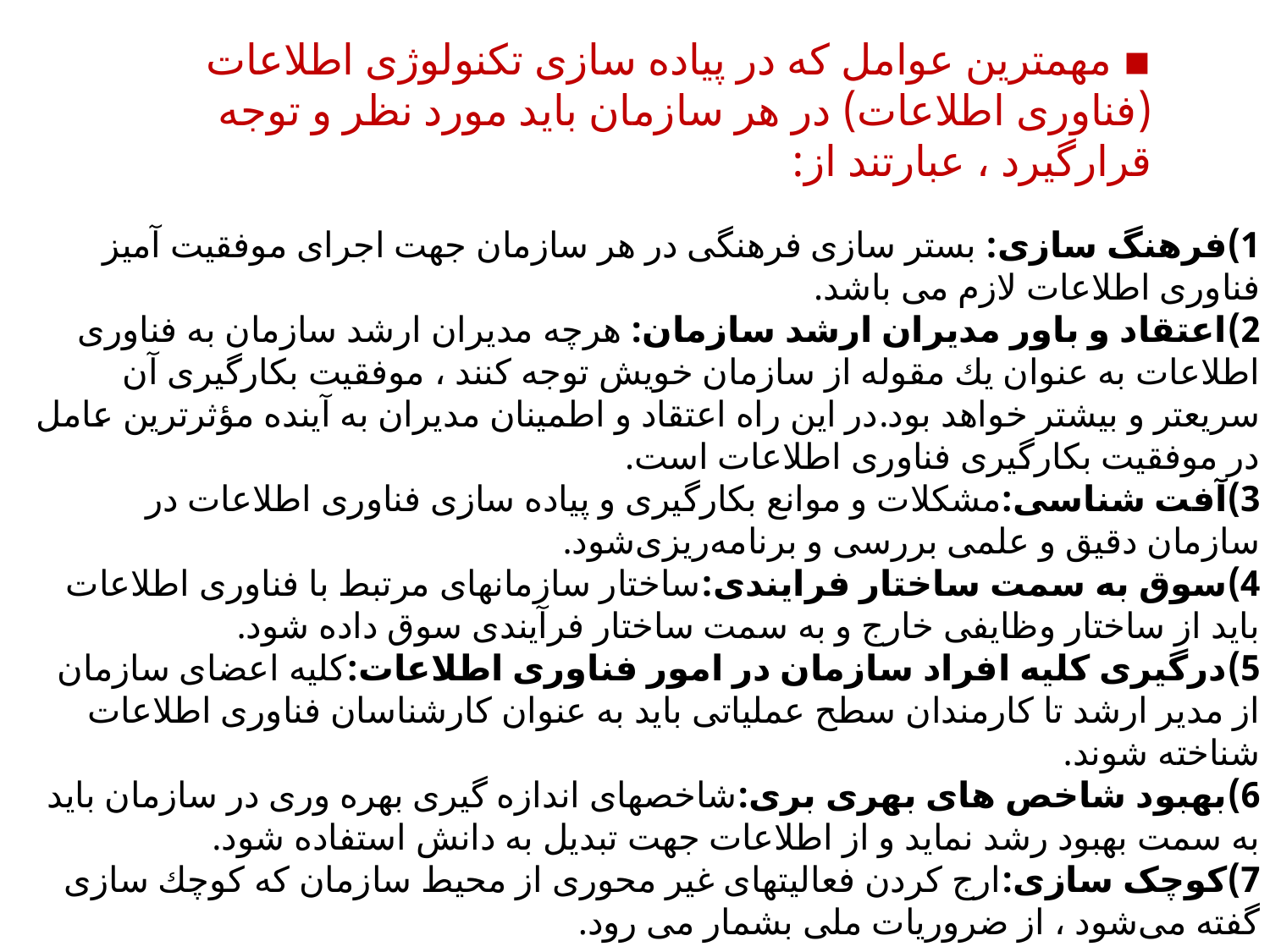

▪ مهمترین عوامل كه در پیاده سازی تكنولوژی اطلاعات (فناوری اطلاعات) در هر سازمان باید مورد نظر و توجه قرارگیرد ، عبارتند از:
1)فرهنگ سازی: بستر سازی فرهنگی در هر سازمان جهت اجرای موفقیت آمیز فناوری اطلاعات لازم می باشد. 
2)اعتقاد و باور مدیران ارشد سازمان: هرچه مدیران ارشد سازمان به فناوری اطلاعات به عنوان یك مقوله از سازمان خویش توجه كنند ، موفقیت بكارگیری آن سریعتر و بیشتر خواهد بود.در این راه اعتقاد و اطمینان مدیران به آینده مؤثرترین عامل در موفقیت بكارگیری فناوری اطلاعات است. 
3)آفت شناسی:مشكلات و موانع بكارگیری و پیاده سازی فناوری اطلاعات در سازمان دقیق و علمی بررسی و برنامه‌ریزی‌شود. 
4)سوق به سمت ساختار فرایندی:ساختار سازمانهای مرتبط با فناوری اطلاعات باید از ساختار وظایفی خارج و به سمت ساختار فرآیندی سوق داده شود. 
5)درگیری کلیه افراد سازمان در امور فناوری اطلاعات:كلیه اعضای سازمان از مدیر ارشد تا كارمندان سطح عملیاتی باید به عنوان كارشناسان فناوری اطلاعات شناخته شوند. 
6)بهبود شاخص های بهری بری:شاخصهای اندازه گیری بهره وری در سازمان باید به سمت بهبود رشد نماید و از اطلاعات جهت تبدیل به دانش استفاده شود. 
7)کوچک سازی:ارج كردن فعالیتهای غیر محوری از محیط سازمان كه كوچك سازی گفته می‌شود ، از ضروریات ملی بشمار می رود.